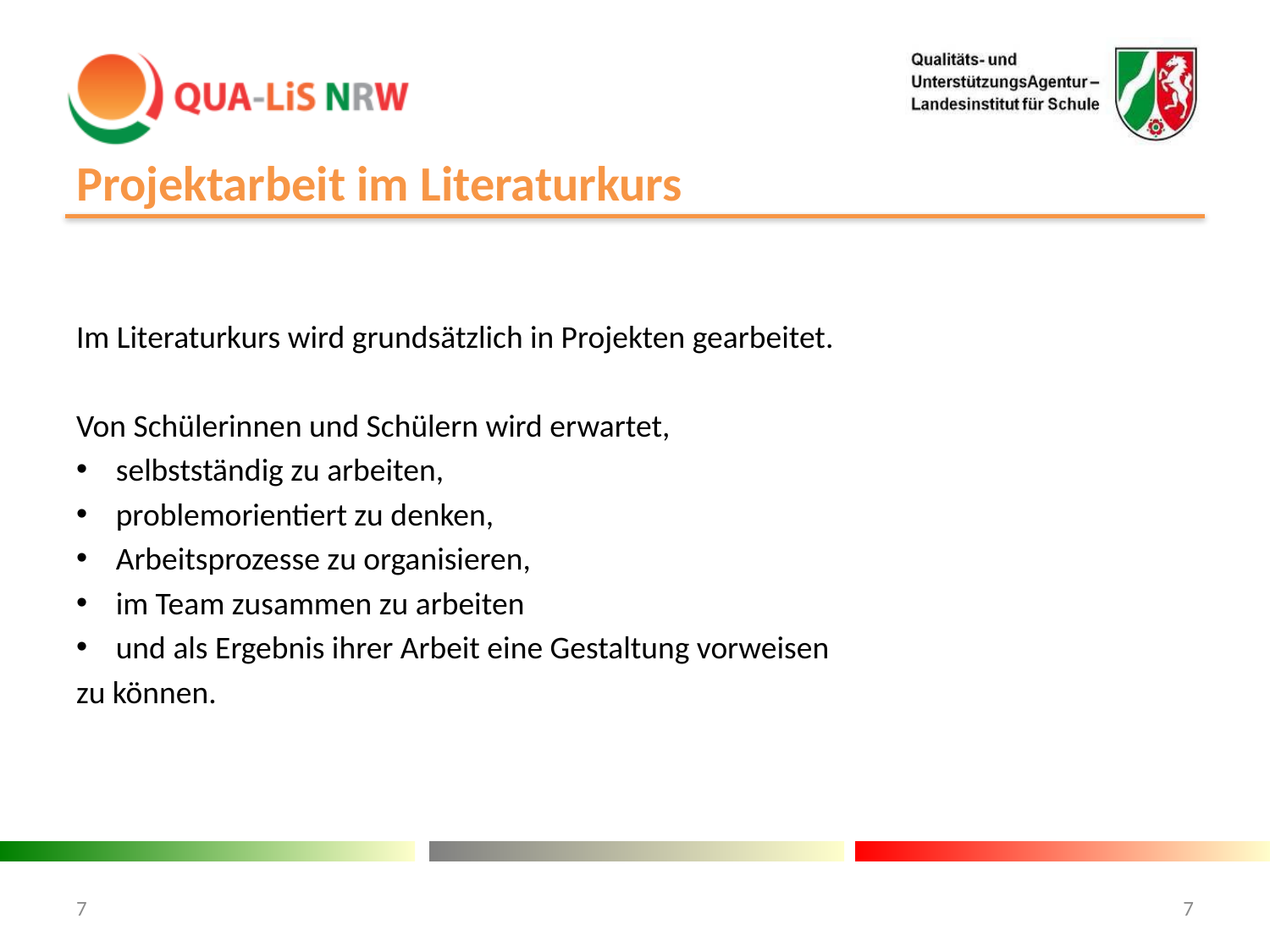

# Projektarbeit im Literaturkurs

Im Literaturkurs wird grundsätzlich in Projekten gearbeitet.

Von Schülerinnen und Schülern wird erwartet,
selbstständig zu arbeiten,
problemorientiert zu denken,
Arbeitsprozesse zu organisieren,
im Team zusammen zu arbeiten
und als Ergebnis ihrer Arbeit eine Gestaltung vorweisen
zu können.
7

7